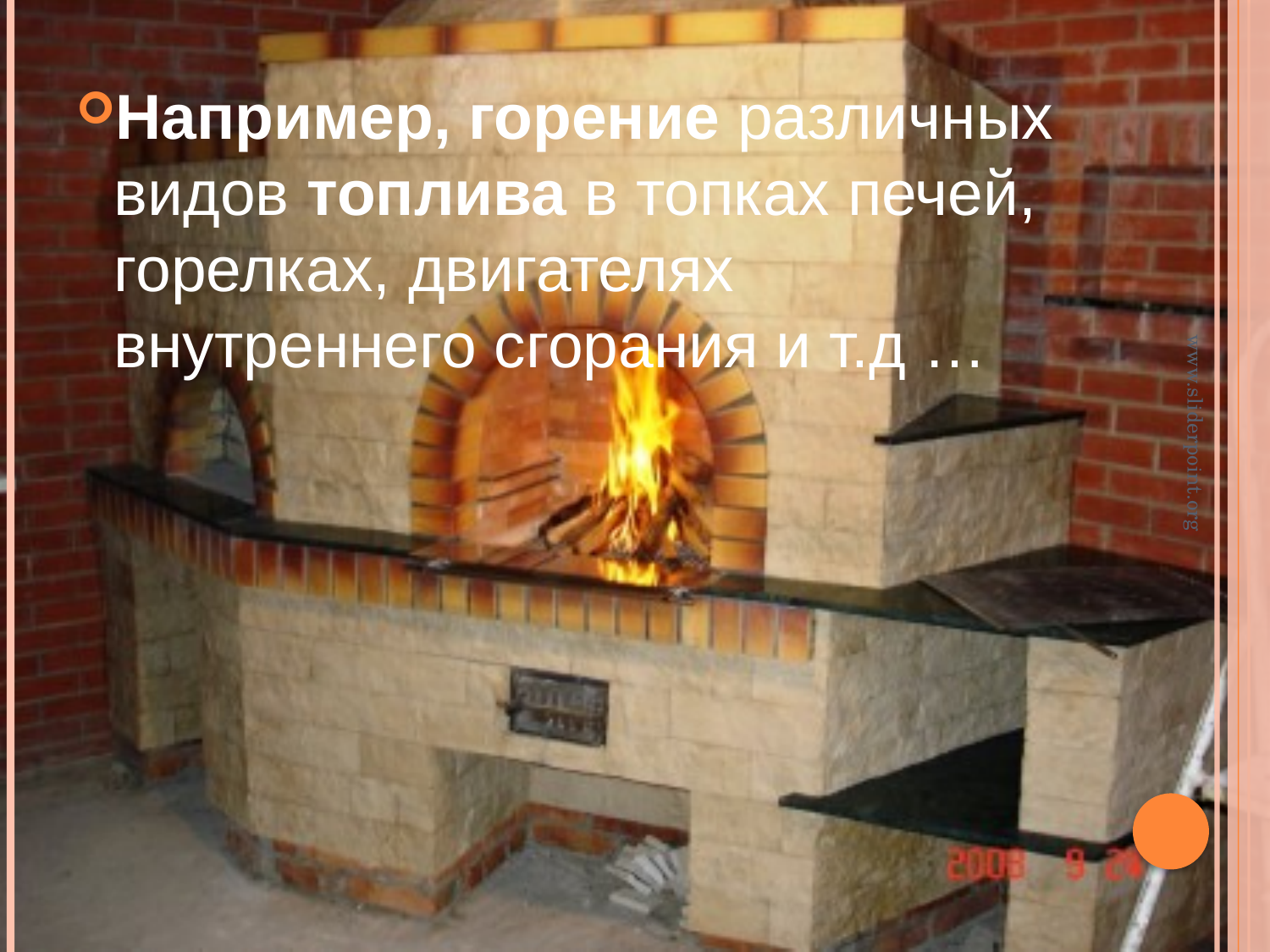

Например, горение различных видов топлива в топках печей, горелках, двигателях внутреннего сгорания и т.д …

www.sliderpoint.org